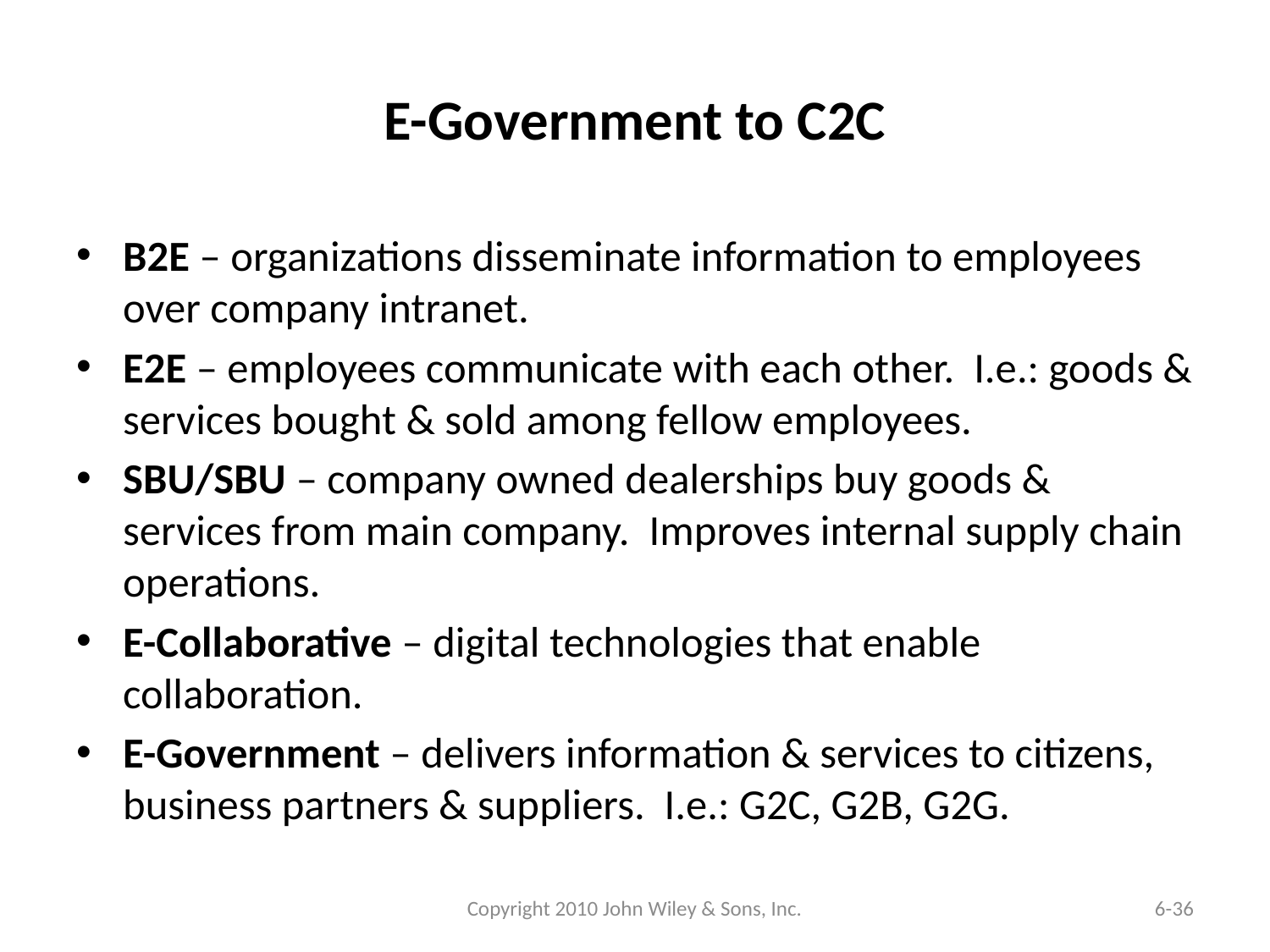

# E-Government to C2C
B2E – organizations disseminate information to employees over company intranet.
E2E – employees communicate with each other.  I.e.: goods & services bought & sold among fellow employees.
SBU/SBU – company owned dealerships buy goods & services from main company.  Improves internal supply chain operations.
E-Collaborative – digital technologies that enable collaboration.
E-Government – delivers information & services to citizens, business partners & suppliers.  I.e.: G2C, G2B, G2G.
Copyright 2010 John Wiley & Sons, Inc.
6-36